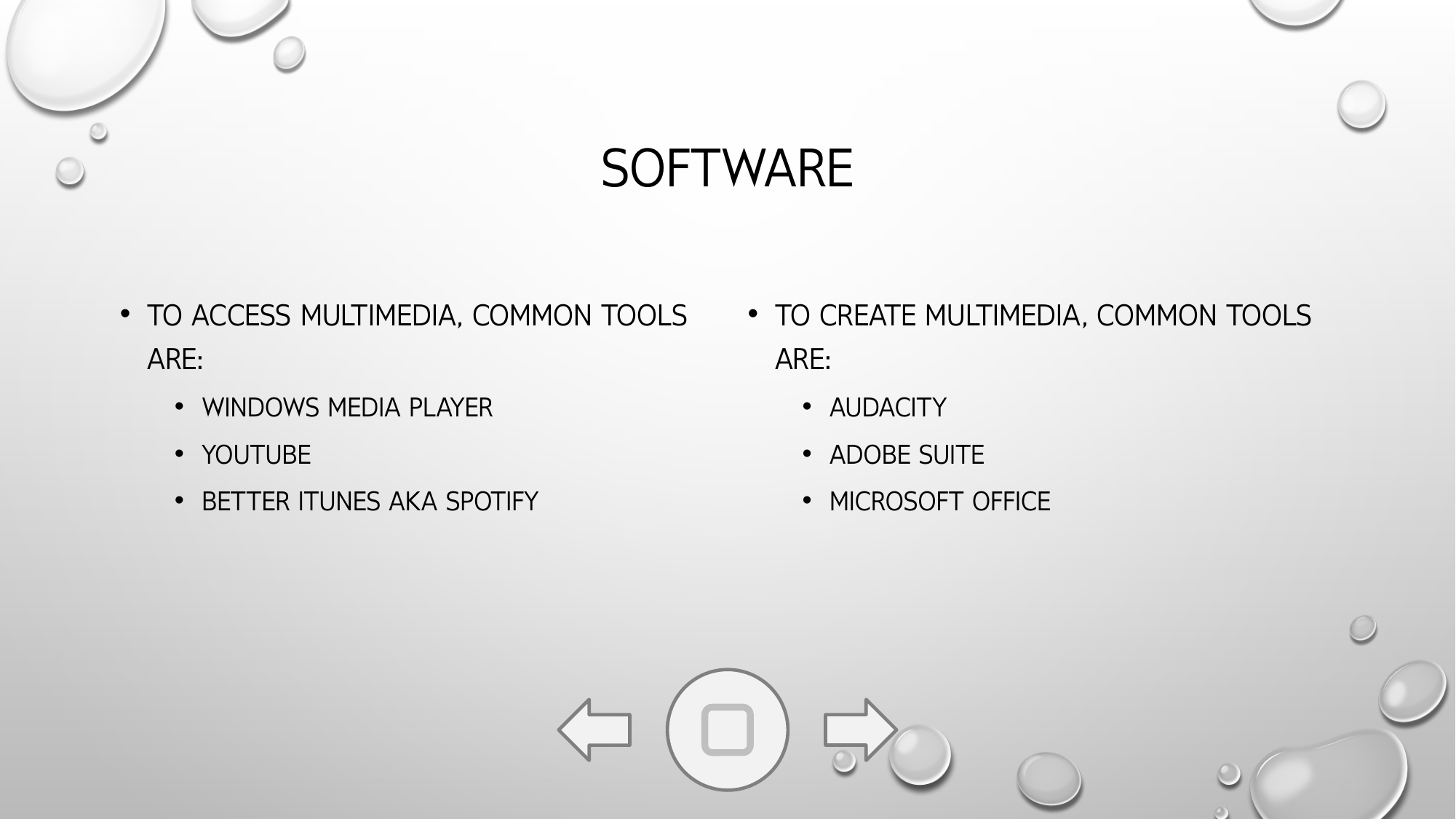

# Software
To access Multimedia, common tools are:
Windows Media Player
Youtube
Better Itunes AKA Spotify

To Create Multimedia, Common Tools are:
Audacity
Adobe suite
Microsoft Office